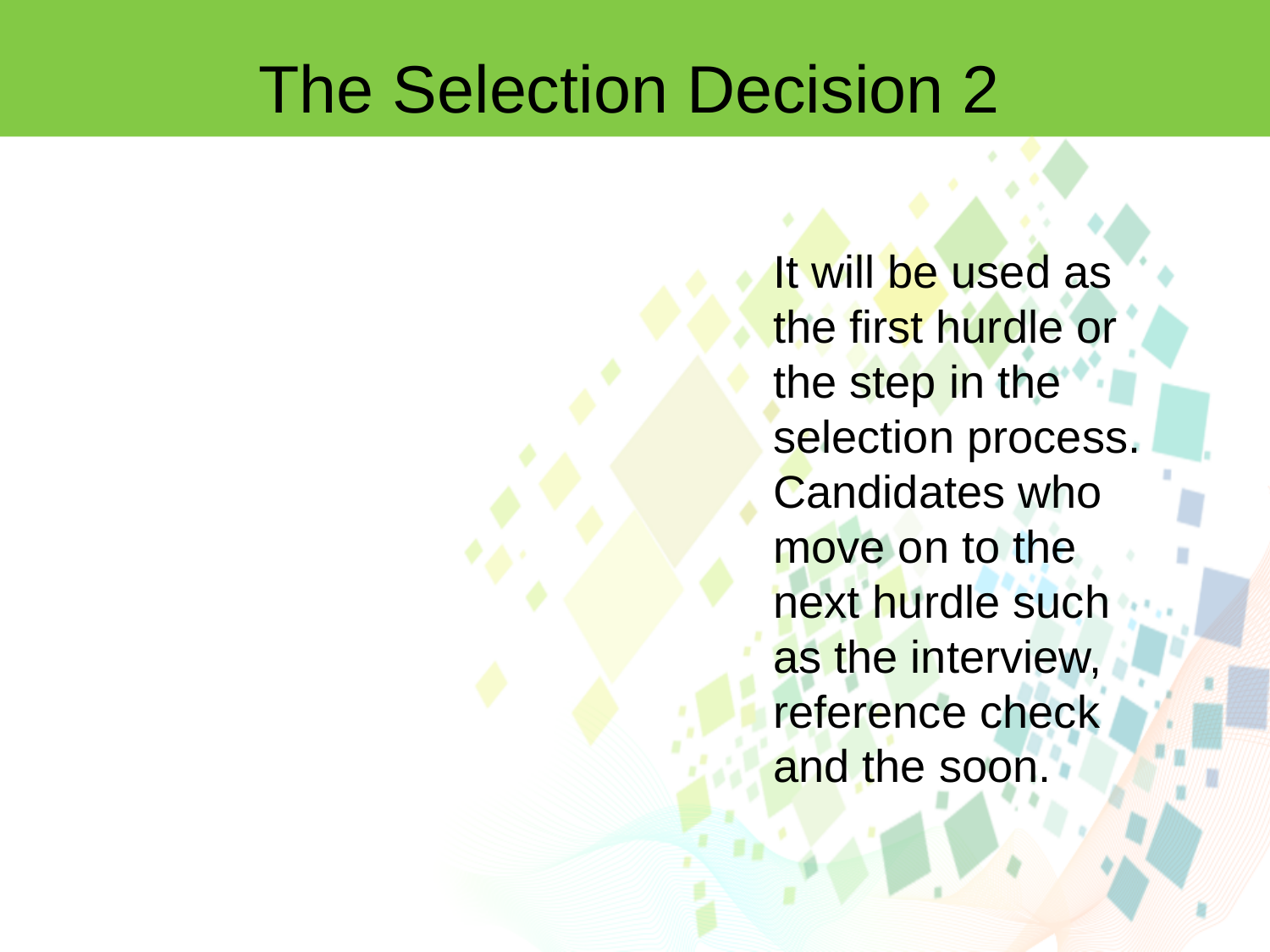

The Selection Decision 2
It will be used as the first hurdle or the step in the selection process. Candidates who move on to the next hurdle such as the interview, reference check and the soon.